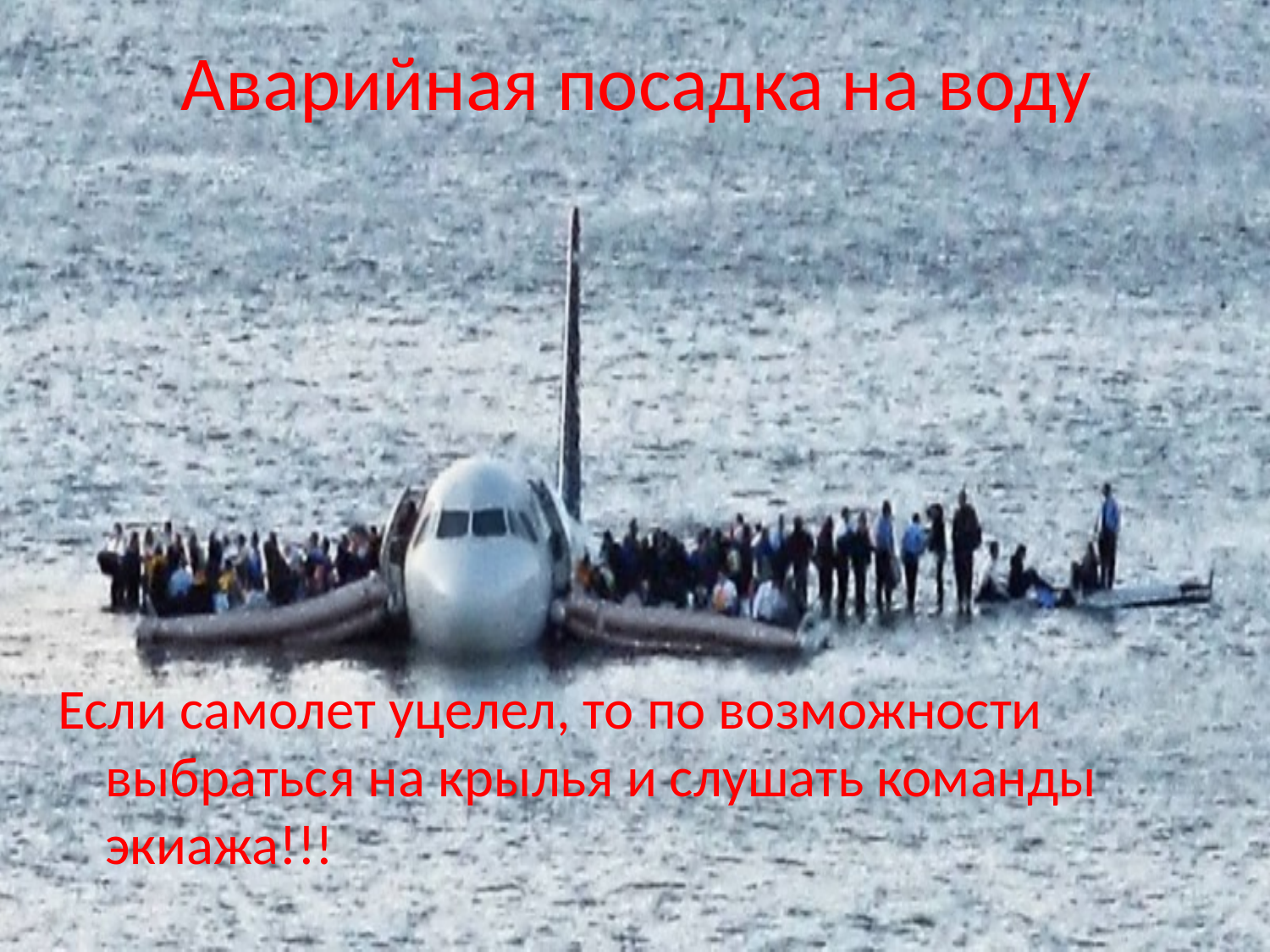

# Аварийная посадка на воду
Если самолет уцелел, то по возможности выбраться на крылья и слушать команды экиажа!!!